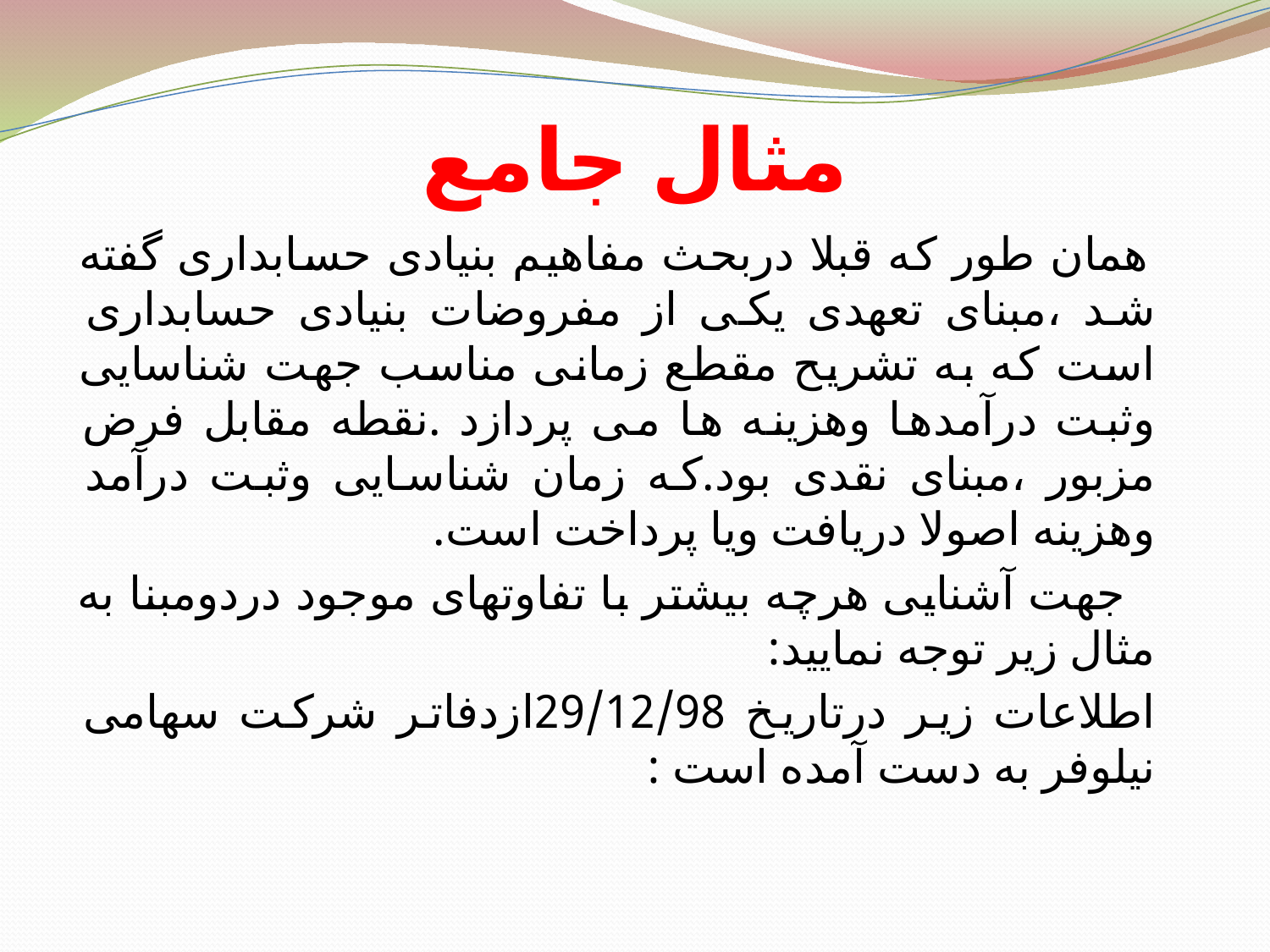

# مثال جامع
   همان طور که قبلا دربحث مفاهیم بنیادی حسابداری گفته شد ،مبنای تعهدی یکی از مفروضات بنیادی حسابداری است که به تشریح مقطع زمانی مناسب جهت شناسایی وثبت درآمدها وهزینه ها می پردازد .نقطه مقابل فرض مزبور ،مبنای نقدی بود.که زمان شناسایی وثبت درآمد وهزینه اصولا دریافت ویا پرداخت است.
     جهت آشنایی هرچه بیشتر با تفاوتهای موجود دردومبنا به مثال زیر توجه نمایید:
  اطلاعات زیر درتاریخ 29/12/98ازدفاتر شرکت سهامی نیلوفر به دست آمده است :